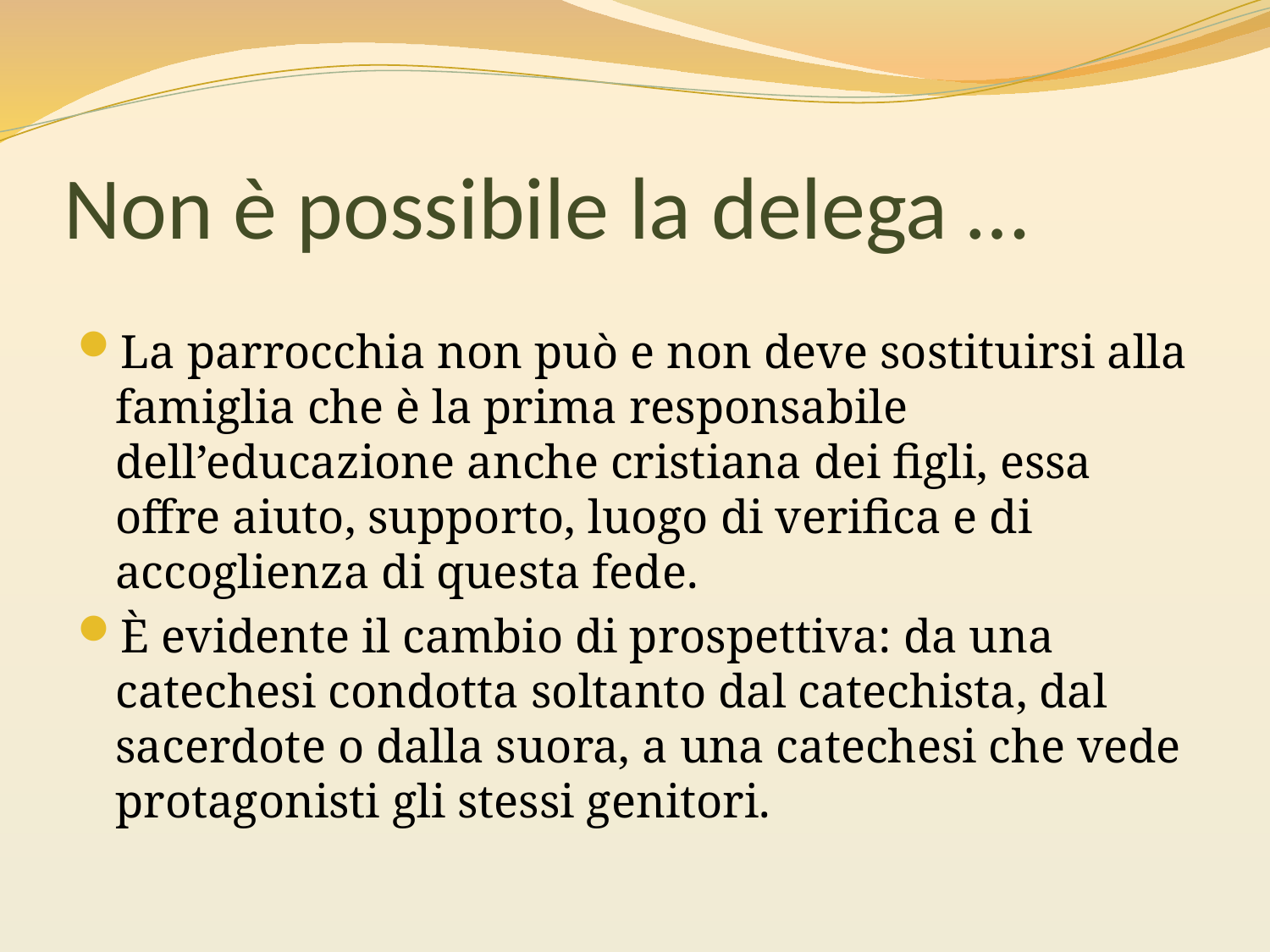

# Non è possibile la delega …
La parrocchia non può e non deve sostituirsi alla famiglia che è la prima responsabile dell’educazione anche cristiana dei figli, essa offre aiuto, supporto, luogo di verifica e di accoglienza di questa fede.
È evidente il cambio di prospettiva: da una catechesi condotta soltanto dal catechista, dal sacerdote o dalla suora, a una catechesi che vede protagonisti gli stessi genitori.